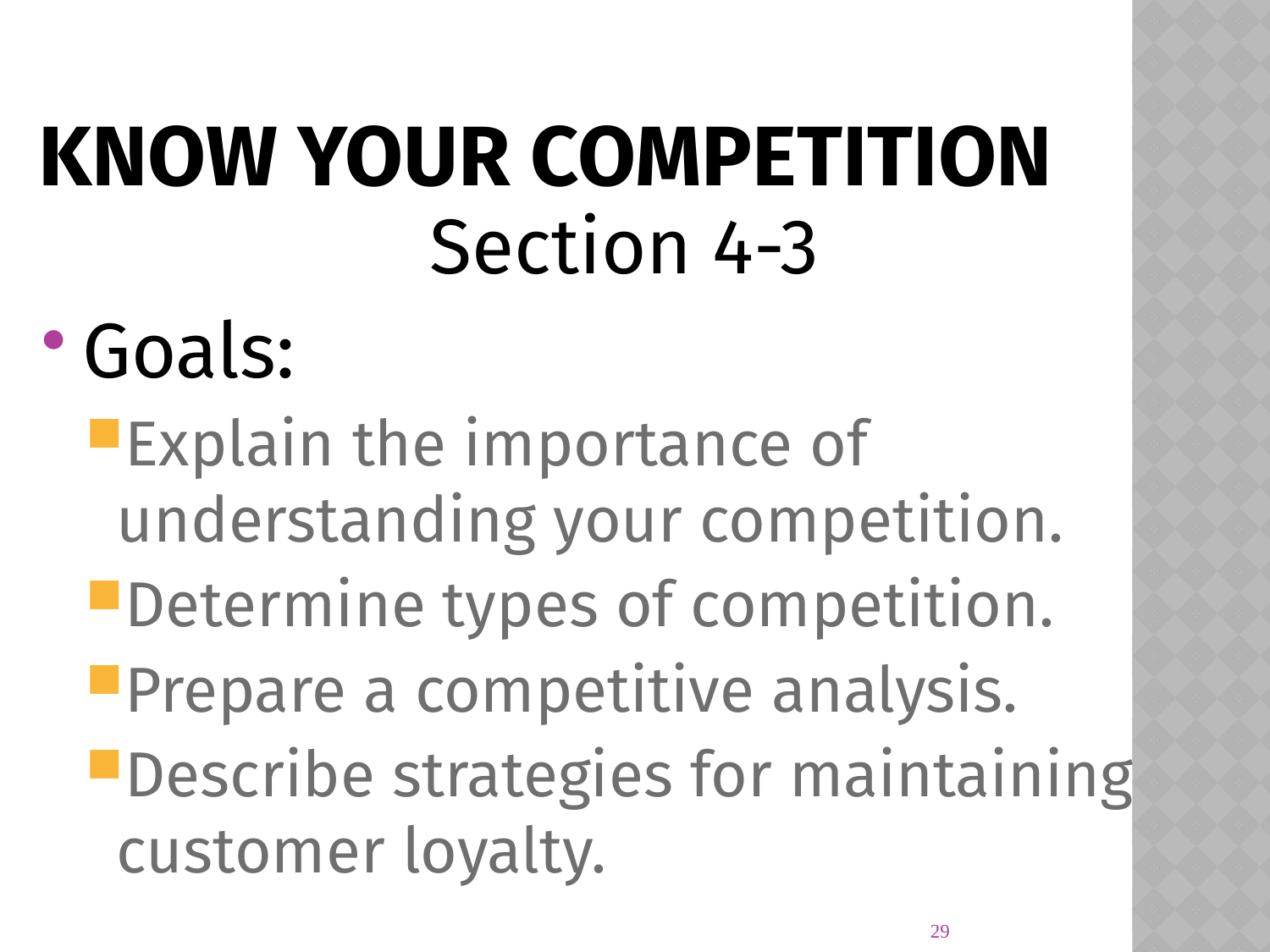

# Know Your Competition
Section 4-3
Goals:
Explain the importance of understanding your competition.
Determine types of competition.
Prepare a competitive analysis.
Describe strategies for maintaining customer loyalty.
29